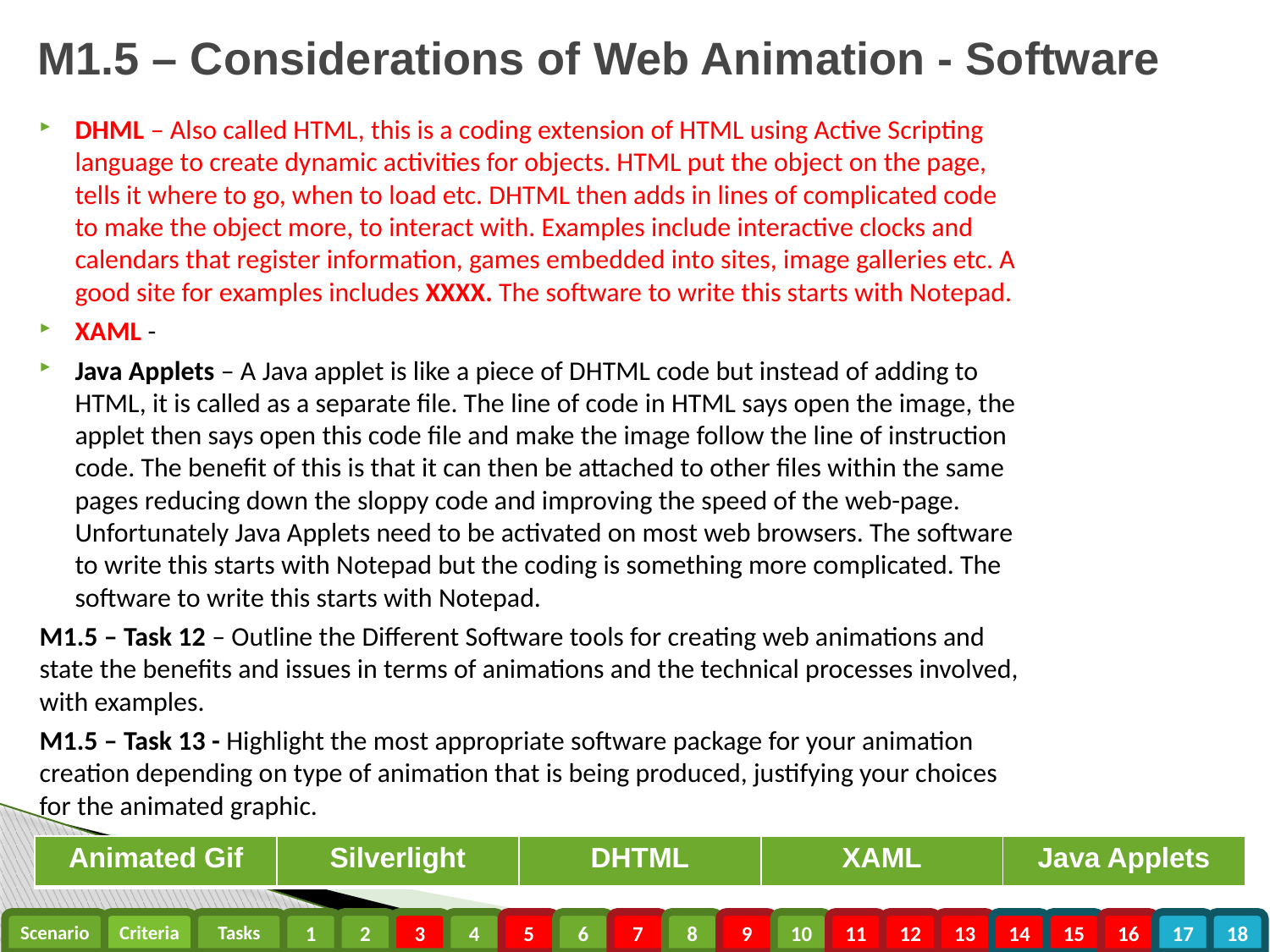

# M1.5 – Considerations of Web Animation - Software
DHML – Also called HTML, this is a coding extension of HTML using Active Scripting language to create dynamic activities for objects. HTML put the object on the page, tells it where to go, when to load etc. DHTML then adds in lines of complicated code to make the object more, to interact with. Examples include interactive clocks and calendars that register information, games embedded into sites, image galleries etc. A good site for examples includes XXXX. The software to write this starts with Notepad.
XAML -
Java Applets – A Java applet is like a piece of DHTML code but instead of adding to HTML, it is called as a separate file. The line of code in HTML says open the image, the applet then says open this code file and make the image follow the line of instruction code. The benefit of this is that it can then be attached to other files within the same pages reducing down the sloppy code and improving the speed of the web-page. Unfortunately Java Applets need to be activated on most web browsers. The software to write this starts with Notepad but the coding is something more complicated. The software to write this starts with Notepad.
M1.5 – Task 12 – Outline the Different Software tools for creating web animations and state the benefits and issues in terms of animations and the technical processes involved, with examples.
M1.5 – Task 13 - Highlight the most appropriate software package for your animation creation depending on type of animation that is being produced, justifying your choices for the animated graphic.
| Animated Gif | Silverlight | DHTML | XAML | Java Applets |
| --- | --- | --- | --- | --- |